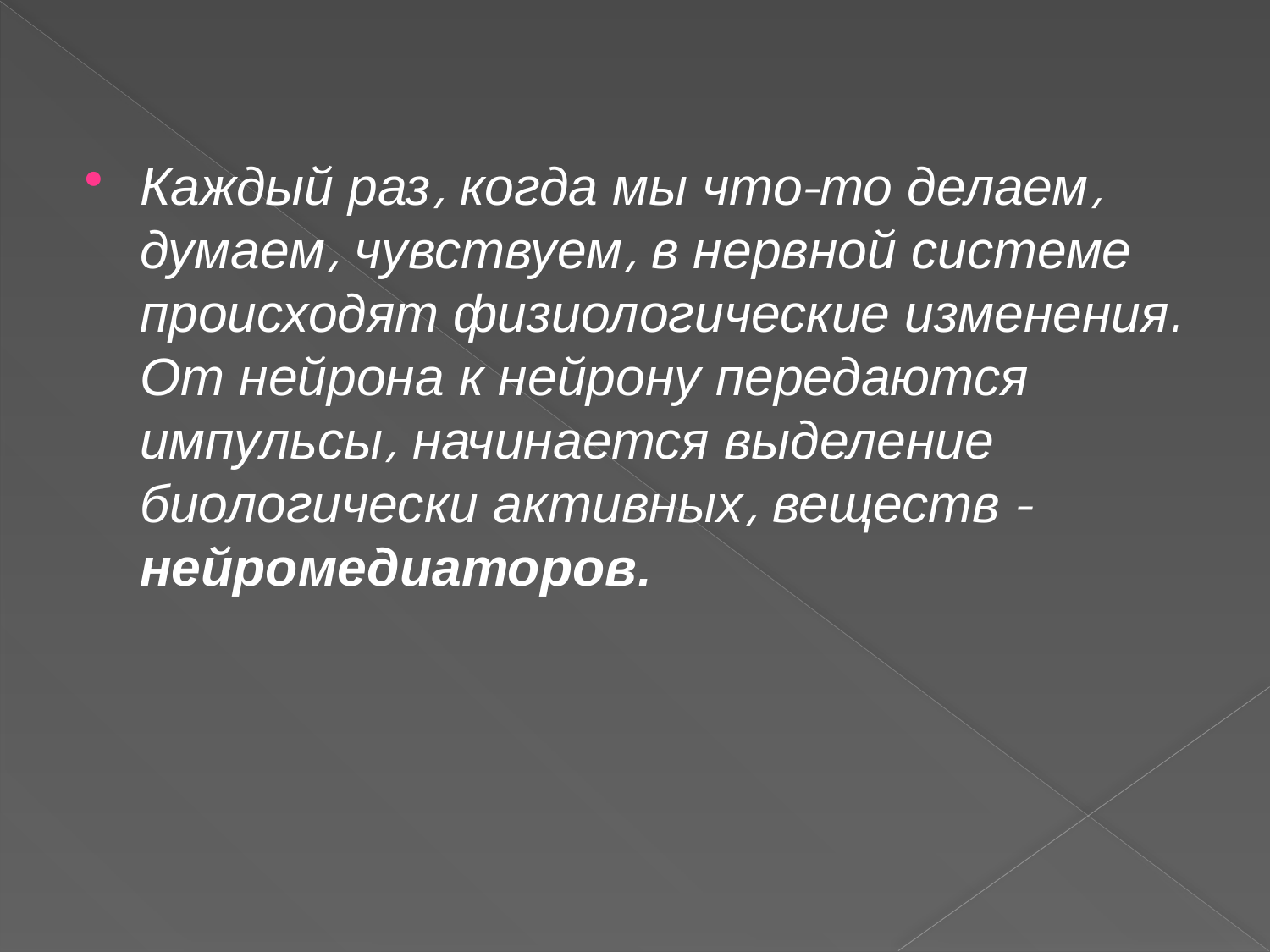

Каждый раз, когда мы что-то делаем, думаем, чувствуем, в нервной системе происходят физиологические изменения. От нейрона к нейрону передаются импульсы, начинается выделение биологически активных, веществ - нейромедиаторов.